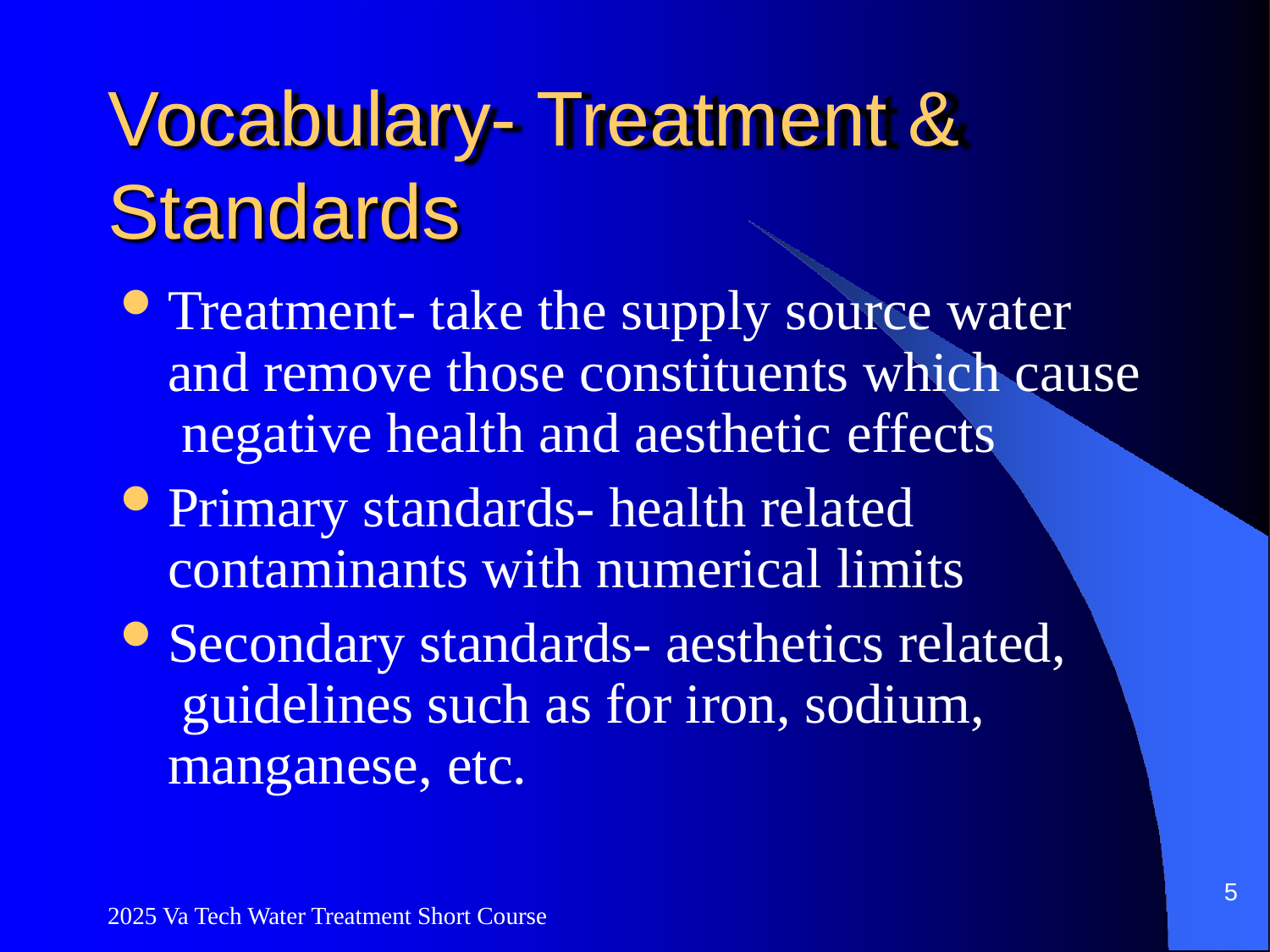

# Vocabulary- Treatment &  Standards

Treatment- take the supply source water  and remove those constituents which cause  negative health and aesthetic effects
Primary standards- health related  contaminants with numerical limits
Secondary standards- aesthetics related,  guidelines such as for iron, sodium,  manganese, etc.
5
2025 Va Tech Water Treatment Short Course